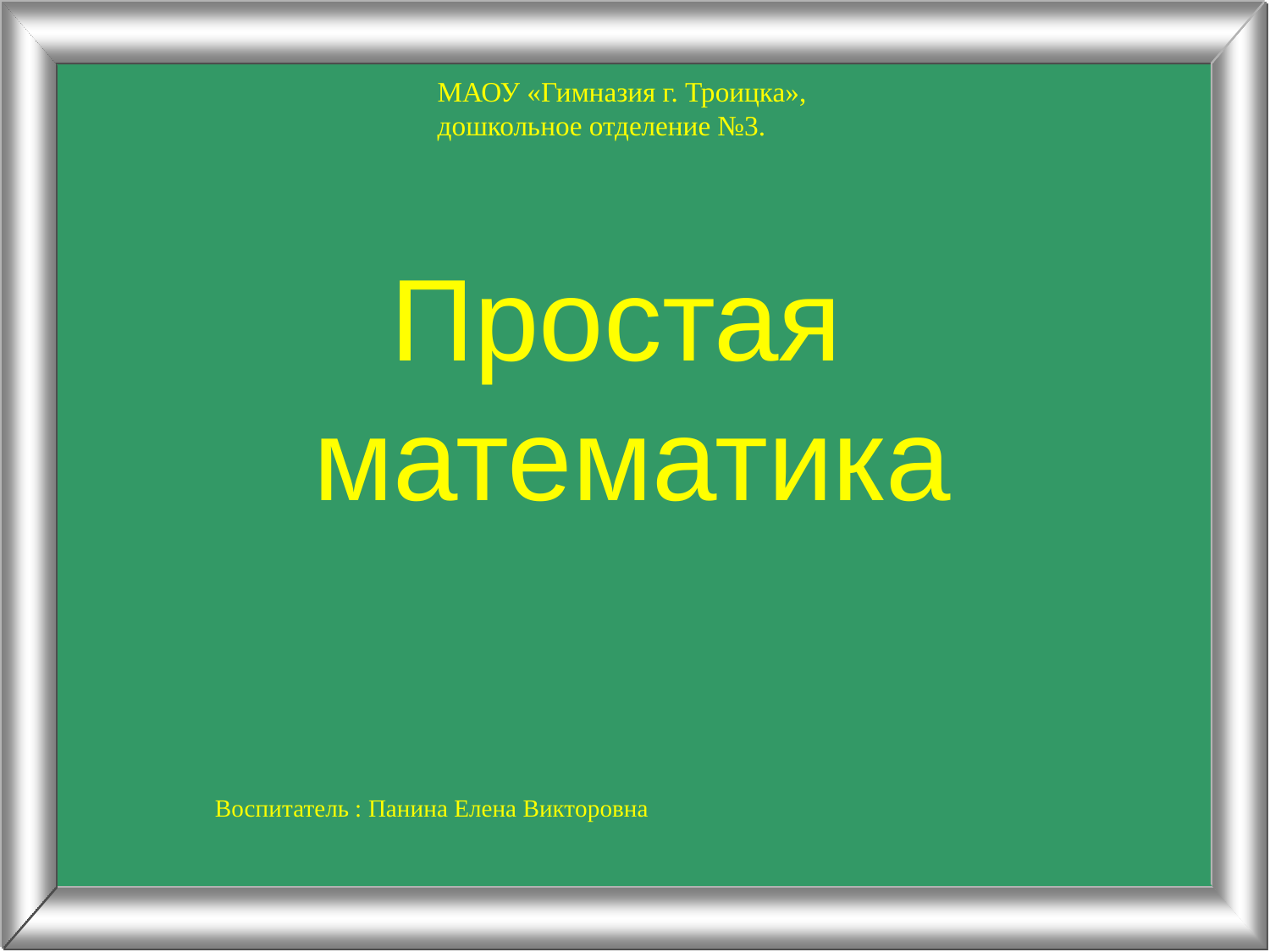

МАОУ «Гимназия г. Троицка», дошкольное отделение №3.
Простая
математика
Воспитатель : Панина Елена Викторовна